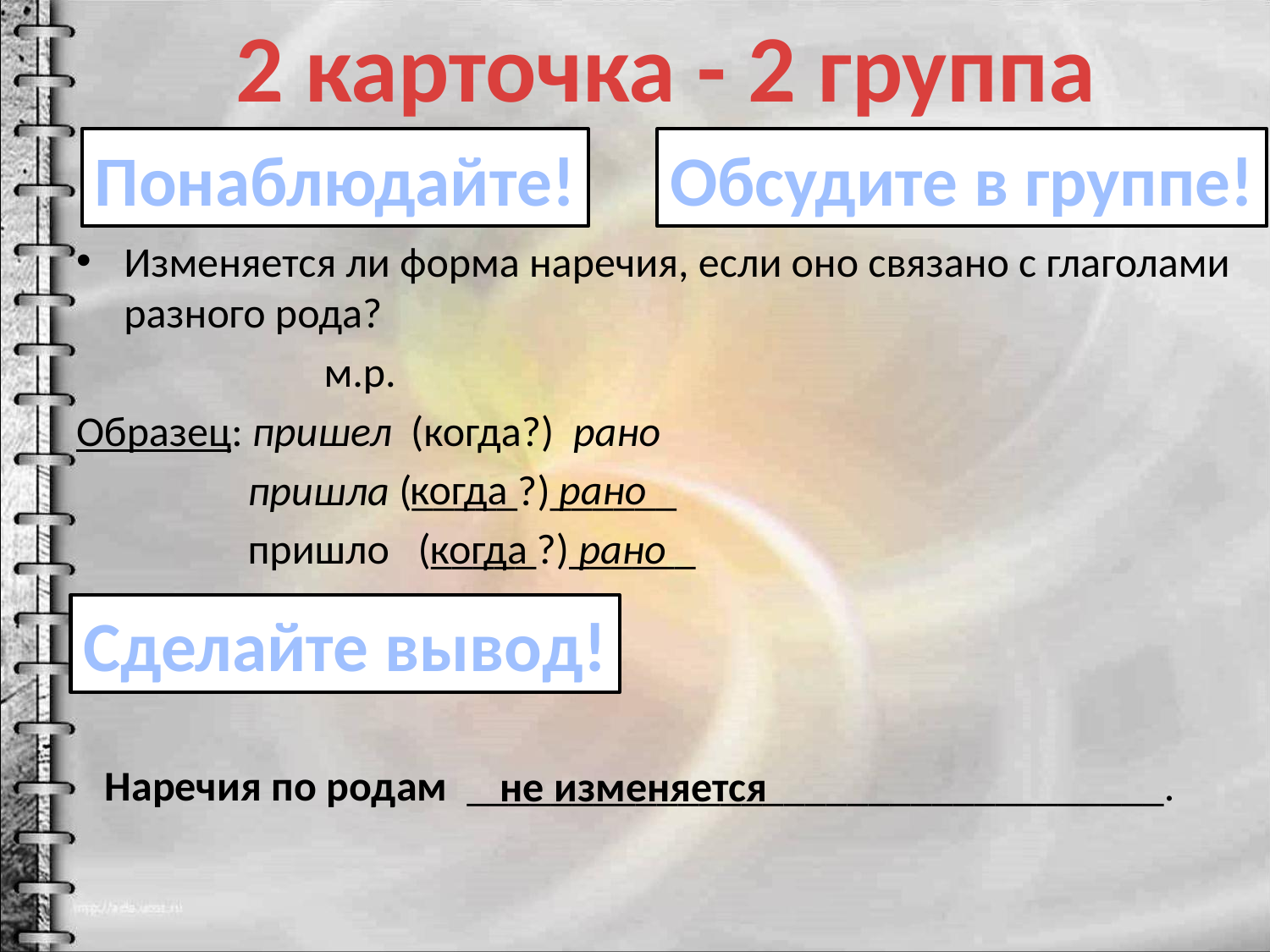

2 карточка - 2 группа
Понаблюдайте!
Обсудите в группе!
Изменяется ли форма наречия, если оно связано с глаголами разного рода?
                          м.р.
Образец: пришел  (когда?)  рано
                  пришла (_____?)______
                  пришло   (_____?)______

   Наречия по родам  _________________________________.
когда
рано
когда
рано
Сделайте вывод!
не изменяется